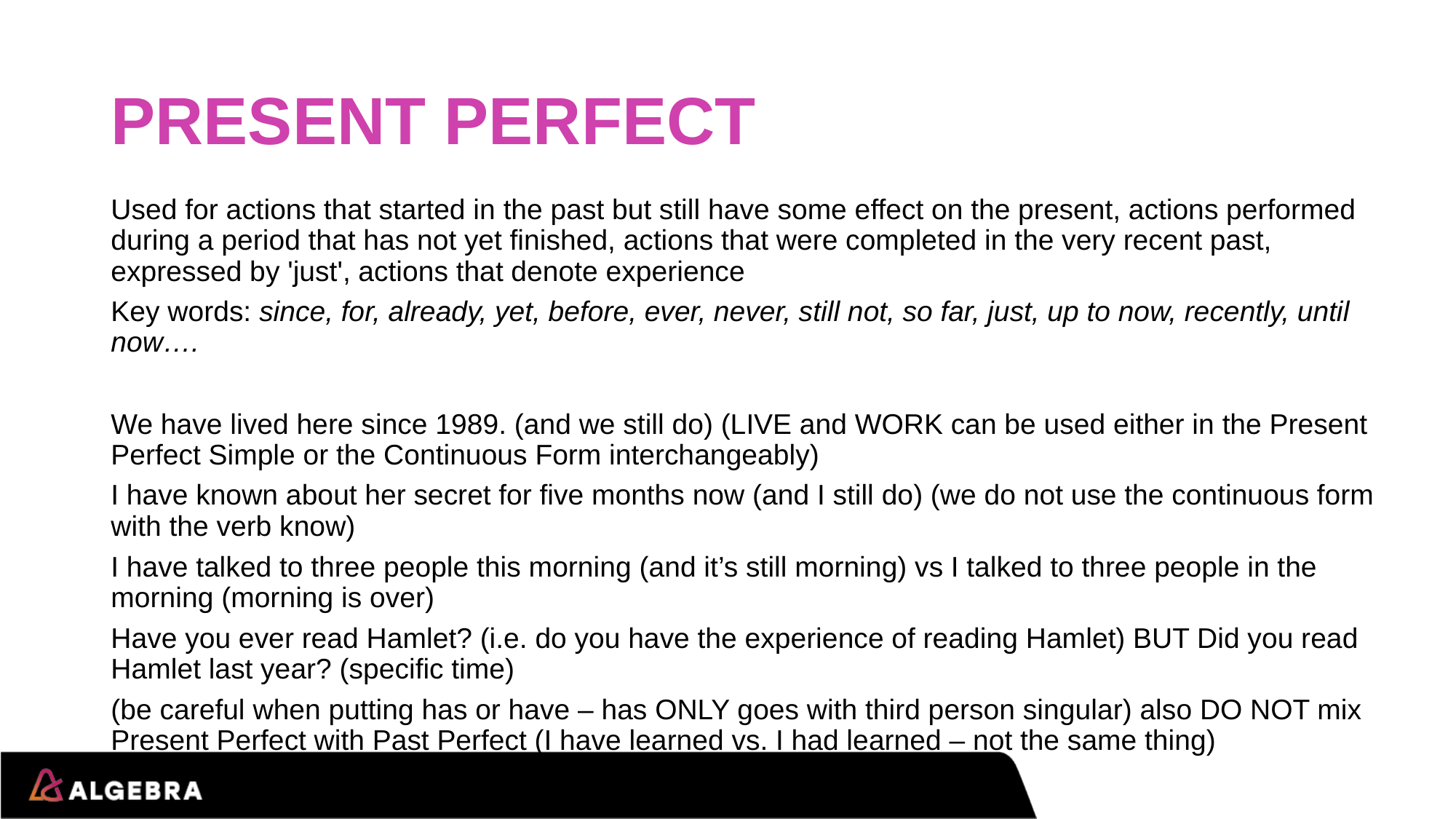

# PRESENT PERFECT
Used for actions that started in the past but still have some effect on the present, actions performed during a period that has not yet finished, actions that were completed in the very recent past, expressed by 'just', actions that denote experience
Key words: since, for, already, yet, before, ever, never, still not, so far, just, up to now, recently, until now….

We have lived here since 1989. (and we still do) (LIVE and WORK can be used either in the Present Perfect Simple or the Continuous Form interchangeably)
I have known about her secret for five months now (and I still do) (we do not use the continuous form with the verb know)
I have talked to three people this morning (and it’s still morning) vs I talked to three people in the morning (morning is over)
Have you ever read Hamlet? (i.e. do you have the experience of reading Hamlet) BUT Did you read Hamlet last year? (specific time)
(be careful when putting has or have – has ONLY goes with third person singular) also DO NOT mix Present Perfect with Past Perfect (I have learned vs. I had learned – not the same thing)